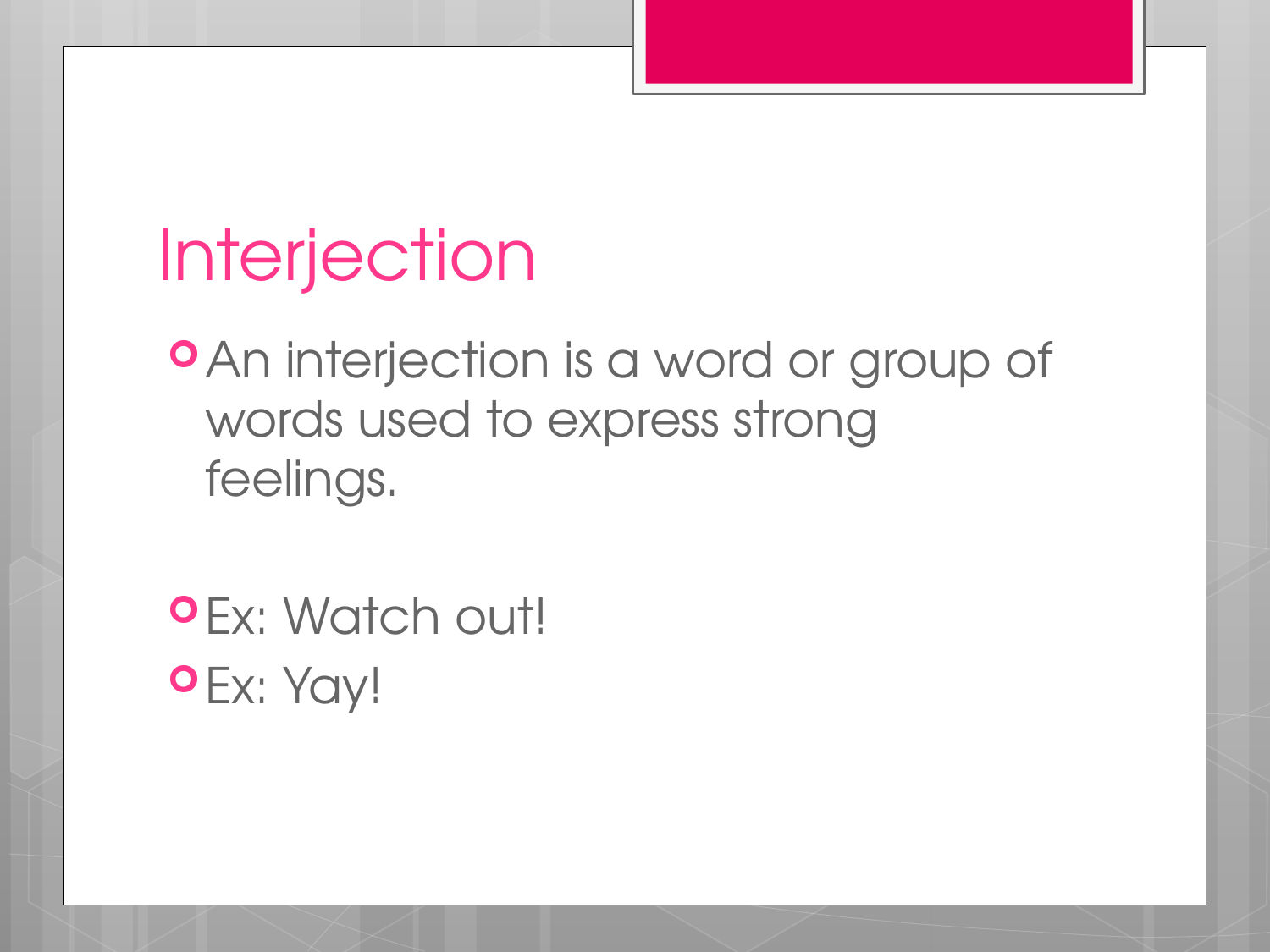

# Interjection
An interjection is a word or group of words used to express strong feelings.

Ex: Watch out!
Ex: Yay!